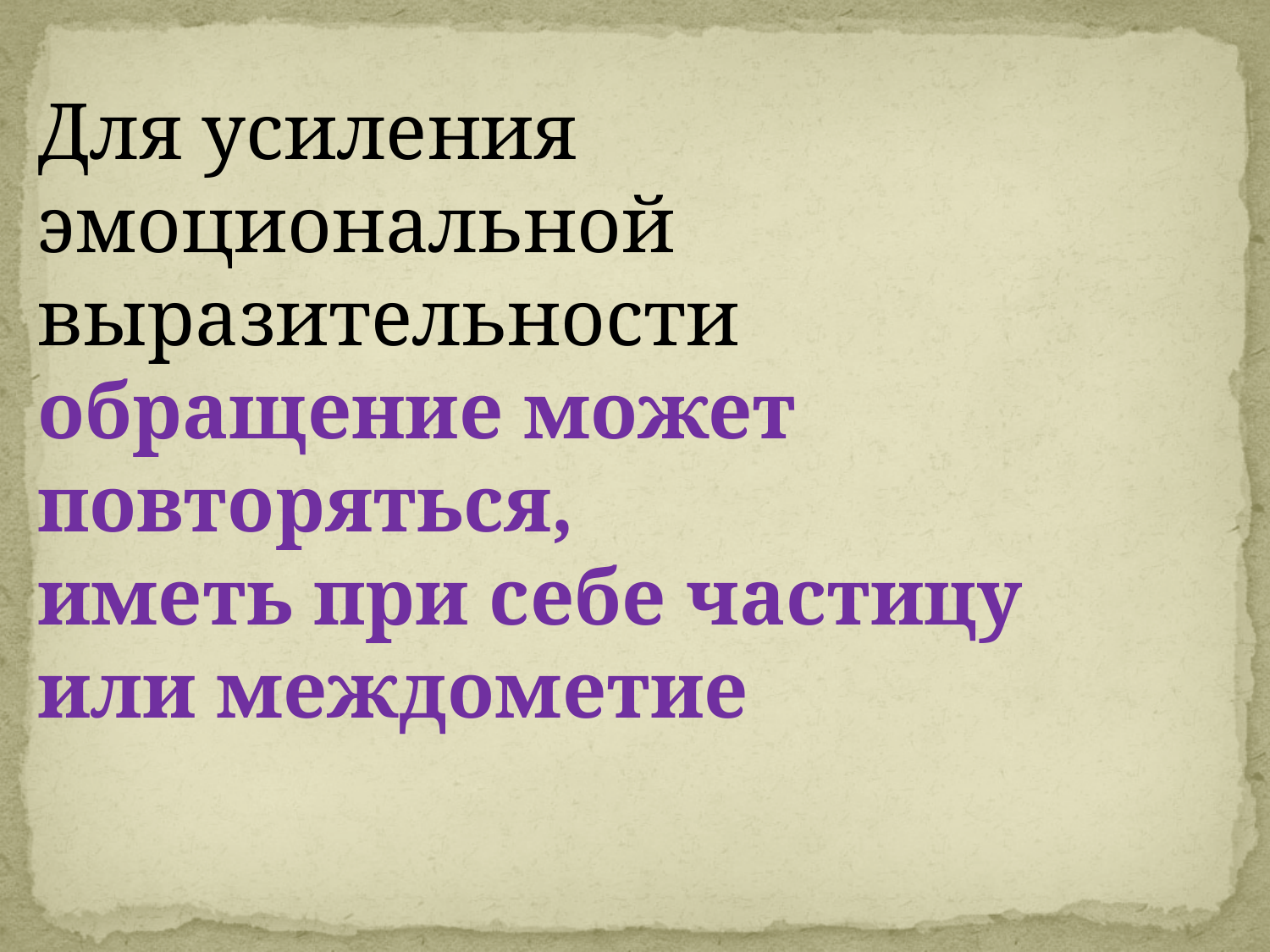

Для усиления эмоциональной выразительности
обращение может повторяться,
иметь при себе частицу или междометие